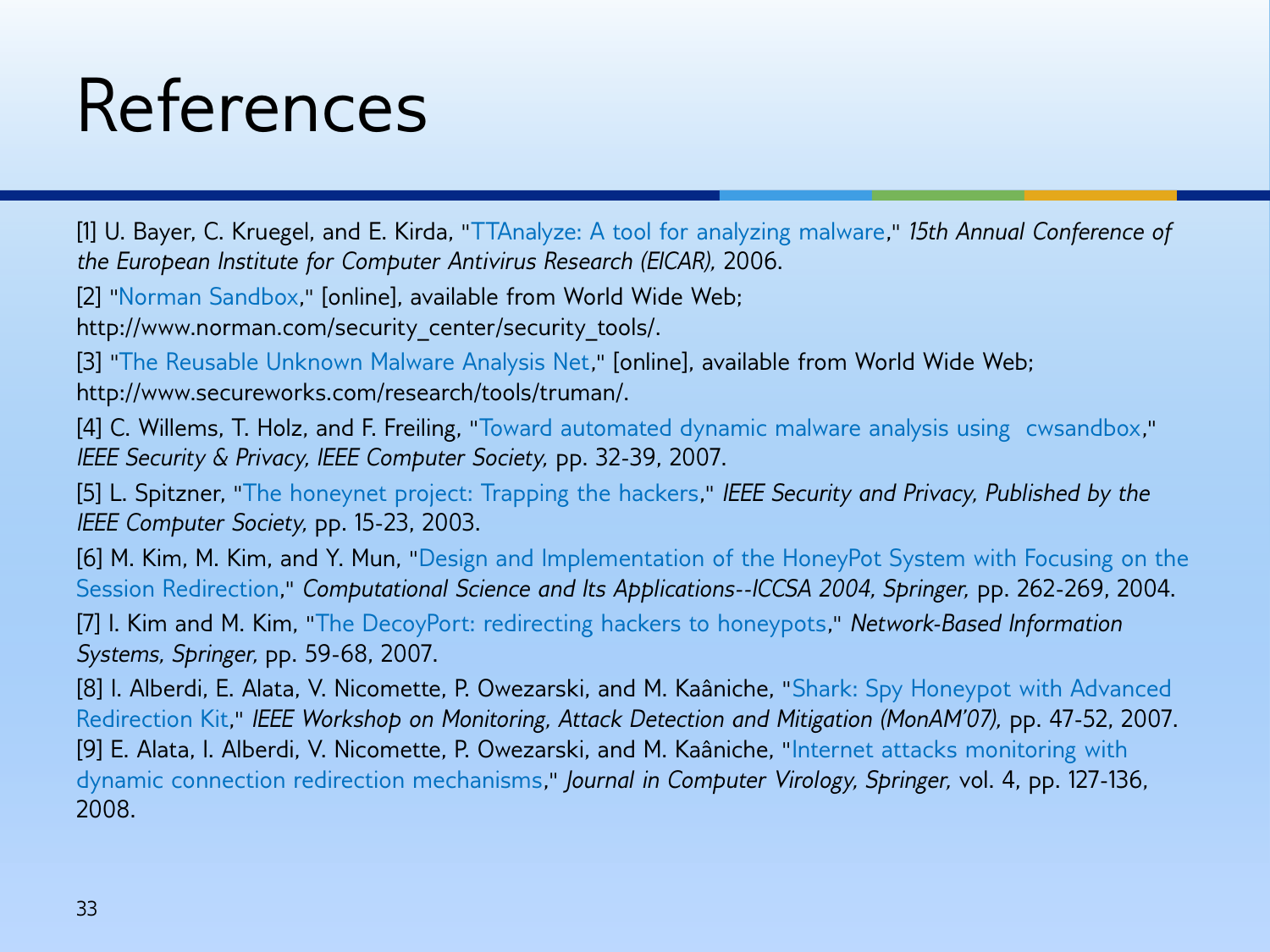

# References
[1] U. Bayer, C. Kruegel, and E. Kirda, "TTAnalyze: A tool for analyzing malware," 15th Annual Conference of the European Institute for Computer Antivirus Research (EICAR), 2006.
[2] "Norman Sandbox," [online], available from World Wide Web;     http://www.norman.com/security_center/security_tools/.
[3] "The Reusable Unknown Malware Analysis Net," [online], available from World Wide Web; http://www.secureworks.com/research/tools/truman/.
[4] C. Willems, T. Holz, and F. Freiling, "Toward automated dynamic malware analysis using  cwsandbox," IEEE Security & Privacy, IEEE Computer Society, pp. 32-39, 2007.
[5] L. Spitzner, "The honeynet project: Trapping the hackers," IEEE Security and Privacy, Published by the IEEE Computer Society, pp. 15-23, 2003.
[6] M. Kim, M. Kim, and Y. Mun, "Design and Implementation of the HoneyPot System with Focusing on the Session Redirection," Computational Science and Its Applications--ICCSA 2004, Springer, pp. 262-269, 2004.
[7] I. Kim and M. Kim, "The DecoyPort: redirecting hackers to honeypots," Network-Based Information Systems, Springer, pp. 59-68, 2007.
[8] I. Alberdi, E. Alata, V. Nicomette, P. Owezarski, and M. Kaâniche, "Shark: Spy Honeypot with Advanced Redirection Kit," IEEE Workshop on Monitoring, Attack Detection and Mitigation (MonAM’07), pp. 47-52, 2007.
[9] E. Alata, I. Alberdi, V. Nicomette, P. Owezarski, and M. Kaâniche, "Internet attacks monitoring with dynamic connection redirection mechanisms," Journal in Computer Virology, Springer, vol. 4, pp. 127-136, 2008.

33